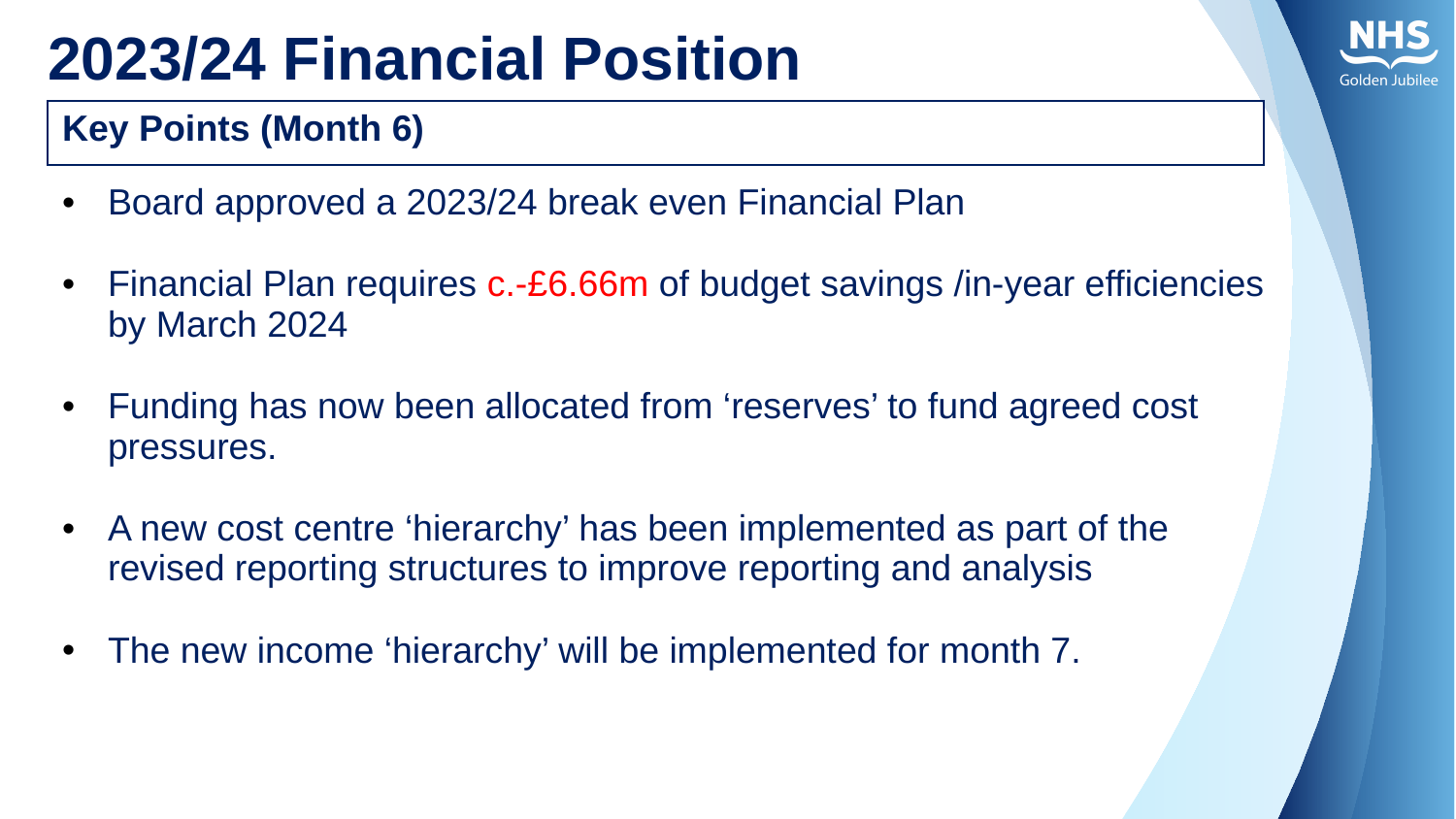

# 2023/24 Financial Position
| Key Points (Month 6) |
| --- |
| Board approved a 2023/24 break even Financial Plan Financial Plan requires c.-£6.66m of budget savings /in-year efficiencies by March 2024 Funding has now been allocated from ‘reserves’ to fund agreed cost pressures. A new cost centre ‘hierarchy’ has been implemented as part of the revised reporting structures to improve reporting and analysis The new income ‘hierarchy’ will be implemented for month 7. |
| --- |